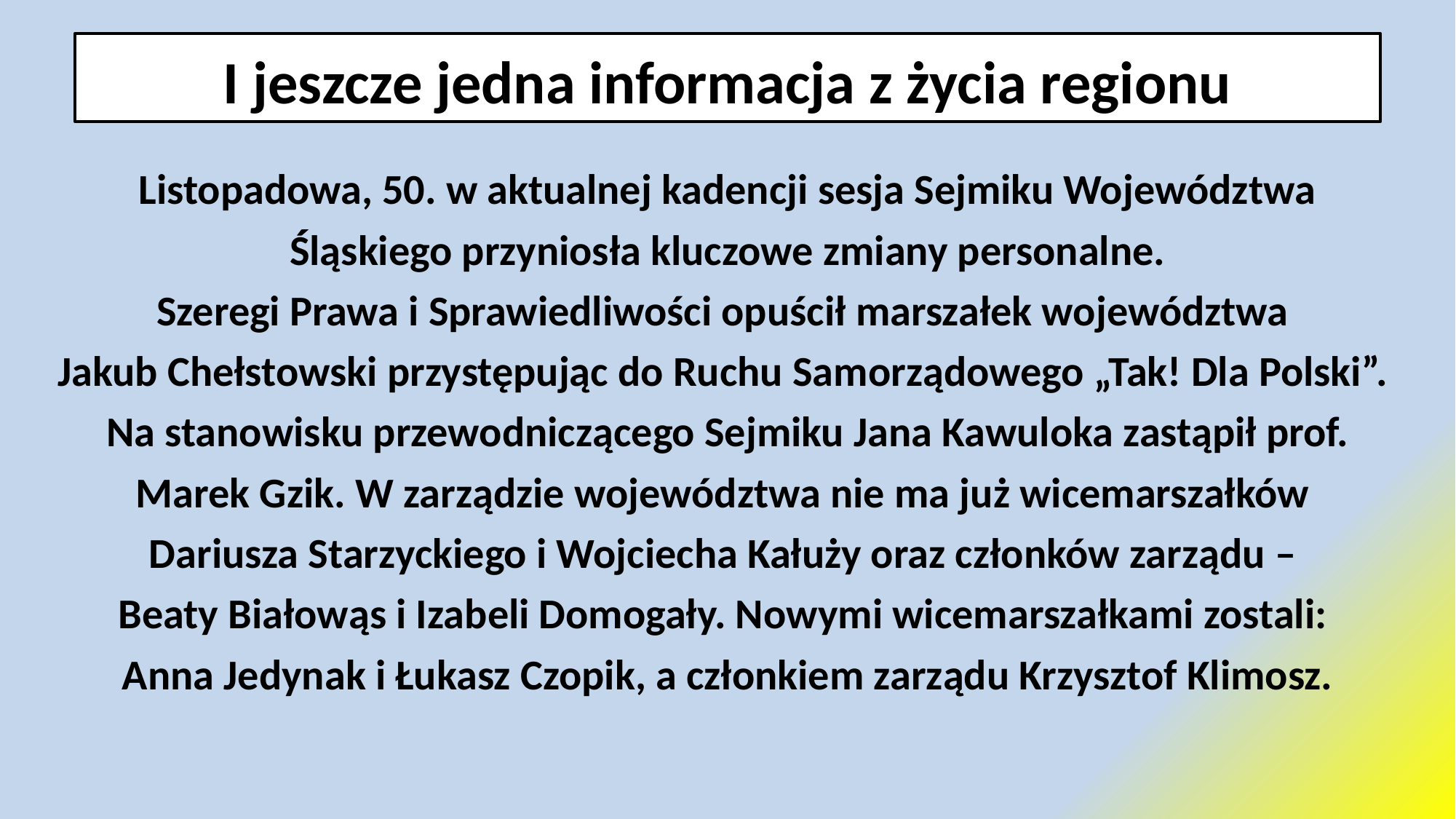

I jeszcze jedna informacja z życia regionu
Listopadowa, 50. w aktualnej kadencji sesja Sejmiku Województwa Śląskiego przyniosła kluczowe zmiany personalne.
Szeregi Prawa i Sprawiedliwości opuścił marszałek województwa
Jakub Chełstowski przystępując do Ruchu Samorządowego „Tak! Dla Polski”.
Na stanowisku przewodniczącego Sejmiku Jana Kawuloka zastąpił prof. Marek Gzik. W zarządzie województwa nie ma już wicemarszałków
Dariusza Starzyckiego i Wojciecha Kałuży oraz członków zarządu –
Beaty Białowąs i Izabeli Domogały. Nowymi wicemarszałkami zostali:
Anna Jedynak i Łukasz Czopik, a członkiem zarządu Krzysztof Klimosz.